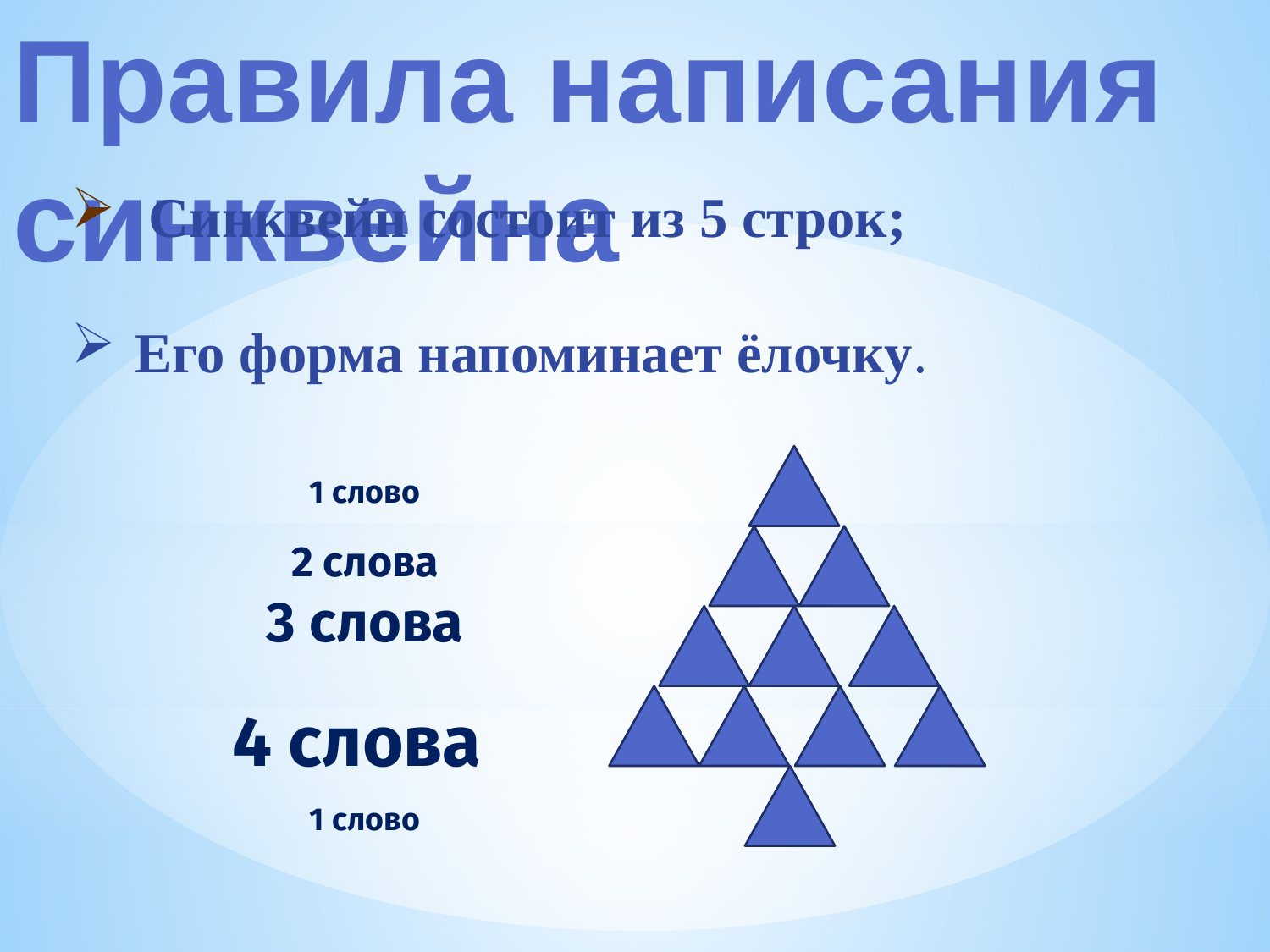

Правила написания синквейна
 Синквейн состоит из 5 строк;

Его форма напоминает ёлочку.

1 слово
2 слова
3 слова
4 слова
1 слово